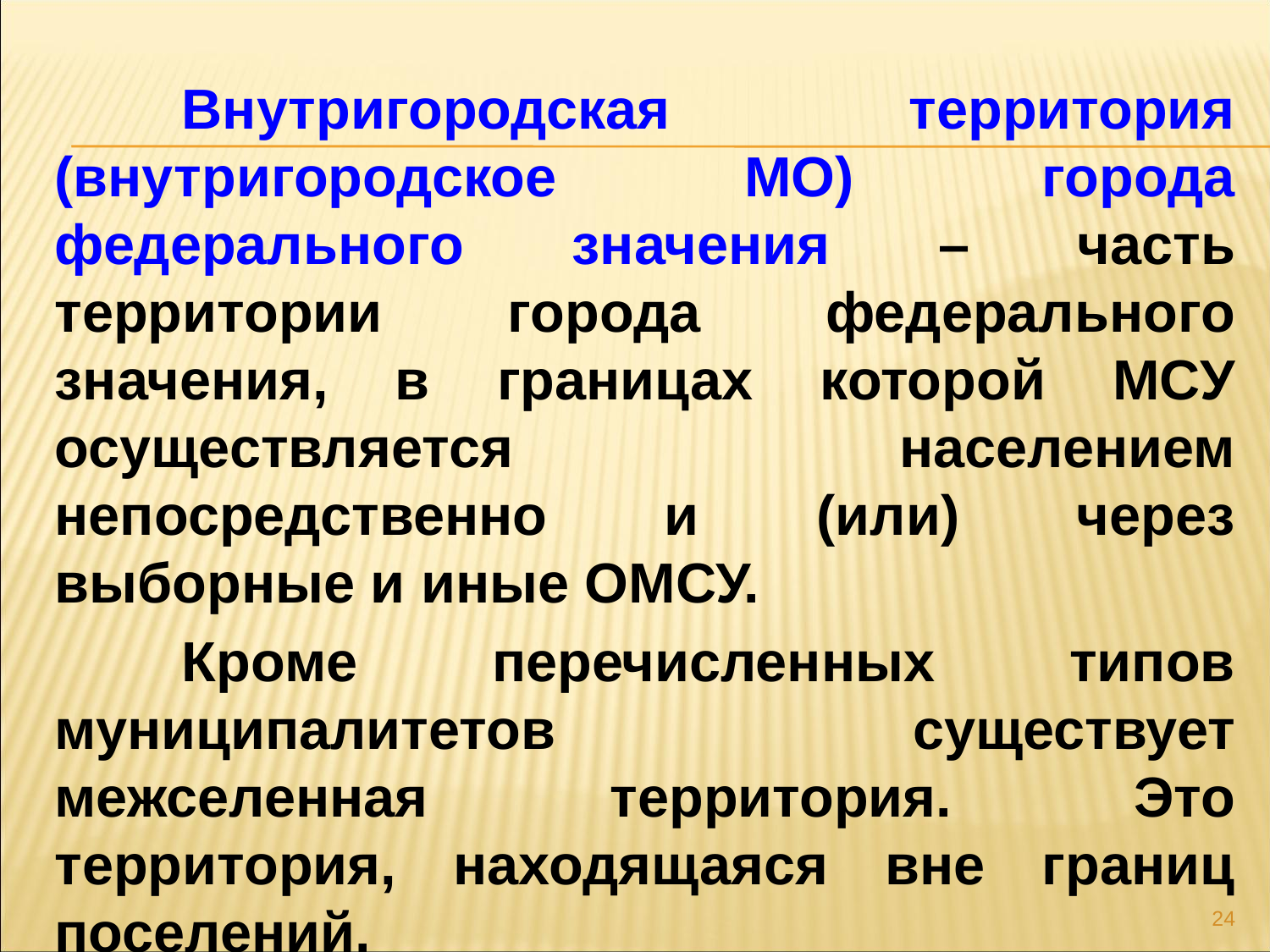

Внутригородская территория (внутригородское МО) города федерального значения – часть территории города федерального значения, в границах которой МСУ осуществляется населением непосредственно и (или) через выборные и иные ОМСУ.
	Кроме перечисленных типов муниципалитетов существует межселенная территория. Это территория, находящаяся вне границ поселений.

24